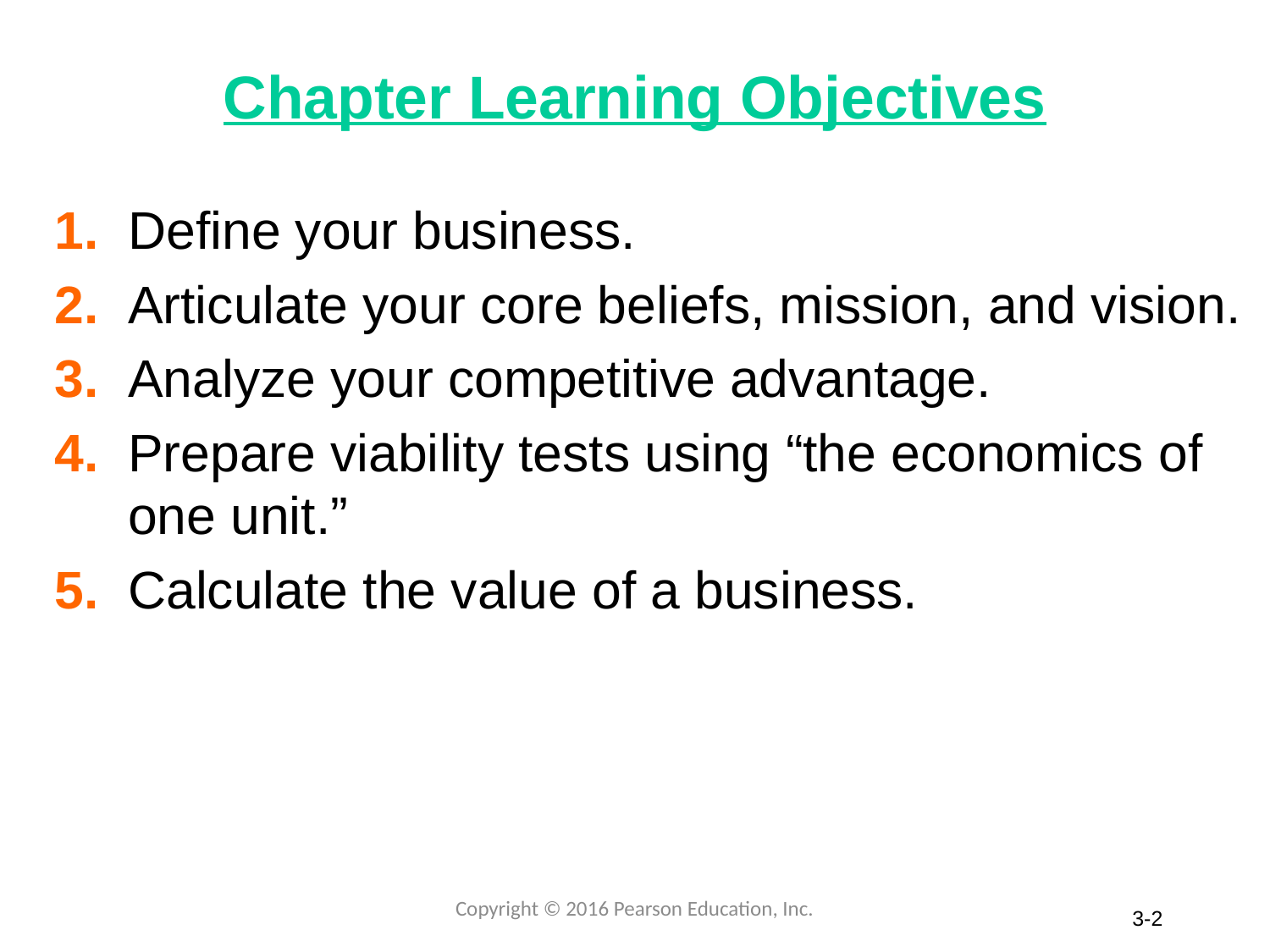

# Chapter Learning Objectives
1.  Define your business.
2.  Articulate your core beliefs, mission, and vision.

3.  Analyze your competitive advantage.

4.  Prepare viability tests using “the economics of
     one unit.”

5.  Calculate the value of a business.
Copyright © 2016 Pearson Education, Inc.